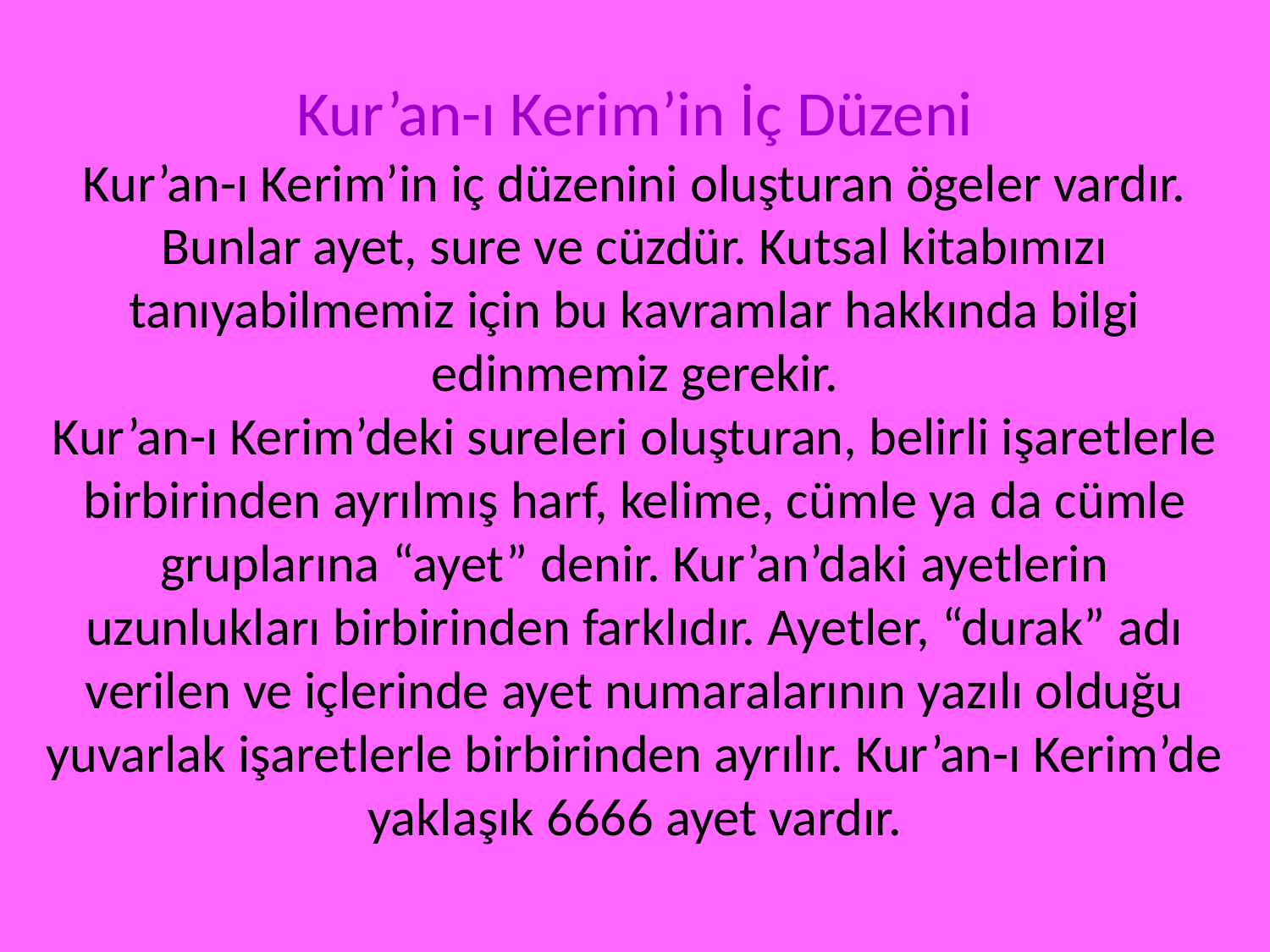

Kur’an-ı Kerim’in İç Düzeni
Kur’an-ı Kerim’in iç düzenini oluşturan ögeler vardır. Bunlar ayet, sure ve cüzdür. Kutsal kitabımızı tanıyabilmemiz için bu kavramlar hakkında bilgi edinmemiz gerekir.
Kur’an-ı Kerim’deki sureleri oluşturan, belirli işaretlerle birbirinden ayrılmış harf, kelime, cümle ya da cümle gruplarına “ayet” denir. Kur’an’daki ayetlerin uzunlukları birbirinden farklıdır. Ayetler, “durak” adı verilen ve içlerinde ayet numaralarının yazılı olduğu
yuvarlak işaretlerle birbirinden ayrılır. Kur’an-ı Kerim’de yaklaşık 6666 ayet vardır.